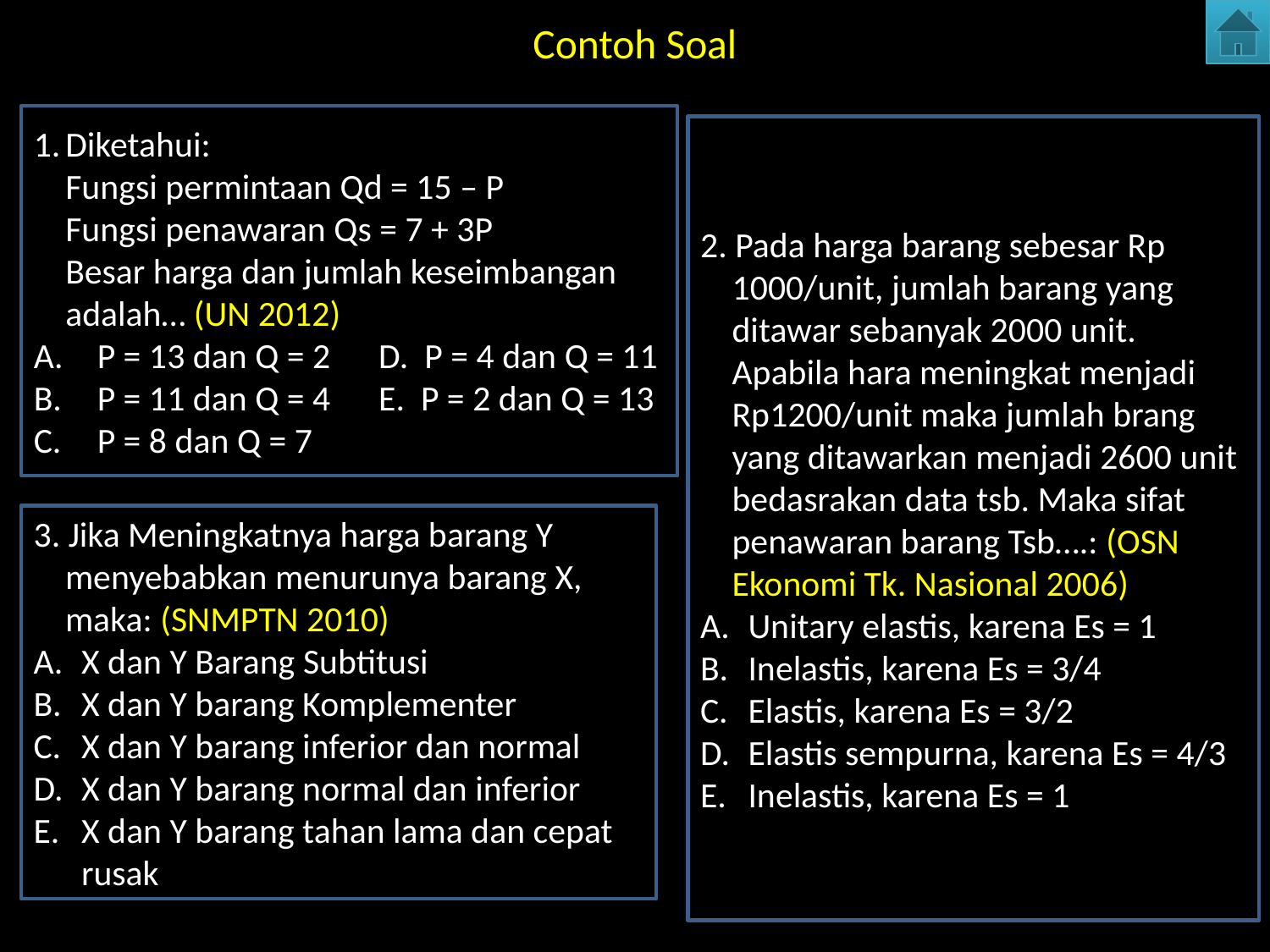

# Contoh Soal
Diketahui:
	Fungsi permintaan Qd = 15 – P
	Fungsi penawaran Qs = 7 + 3P
	Besar harga dan jumlah keseimbangan adalah… (UN 2012)
P = 13 dan Q = 2      D.  P = 4 dan Q = 11
P = 11 dan Q = 4      E.  P = 2 dan Q = 13
P = 8 dan Q = 7
2. Pada harga barang sebesar Rp 1000/unit, jumlah barang yang ditawar sebanyak 2000 unit. Apabila hara meningkat menjadi Rp1200/unit maka jumlah brang yang ditawarkan menjadi 2600 unit bedasrakan data tsb. Maka sifat penawaran barang Tsb….: (OSN Ekonomi Tk. Nasional 2006)
Unitary elastis, karena Es = 1
Inelastis, karena Es = 3/4
Elastis, karena Es = 3/2
Elastis sempurna, karena Es = 4/3
Inelastis, karena Es = 1
3. Jika Meningkatnya harga barang Y menyebabkan menurunya barang X, maka: (SNMPTN 2010)
X dan Y Barang Subtitusi
X dan Y barang Komplementer
X dan Y barang inferior dan normal
X dan Y barang normal dan inferior
X dan Y barang tahan lama dan cepat rusak